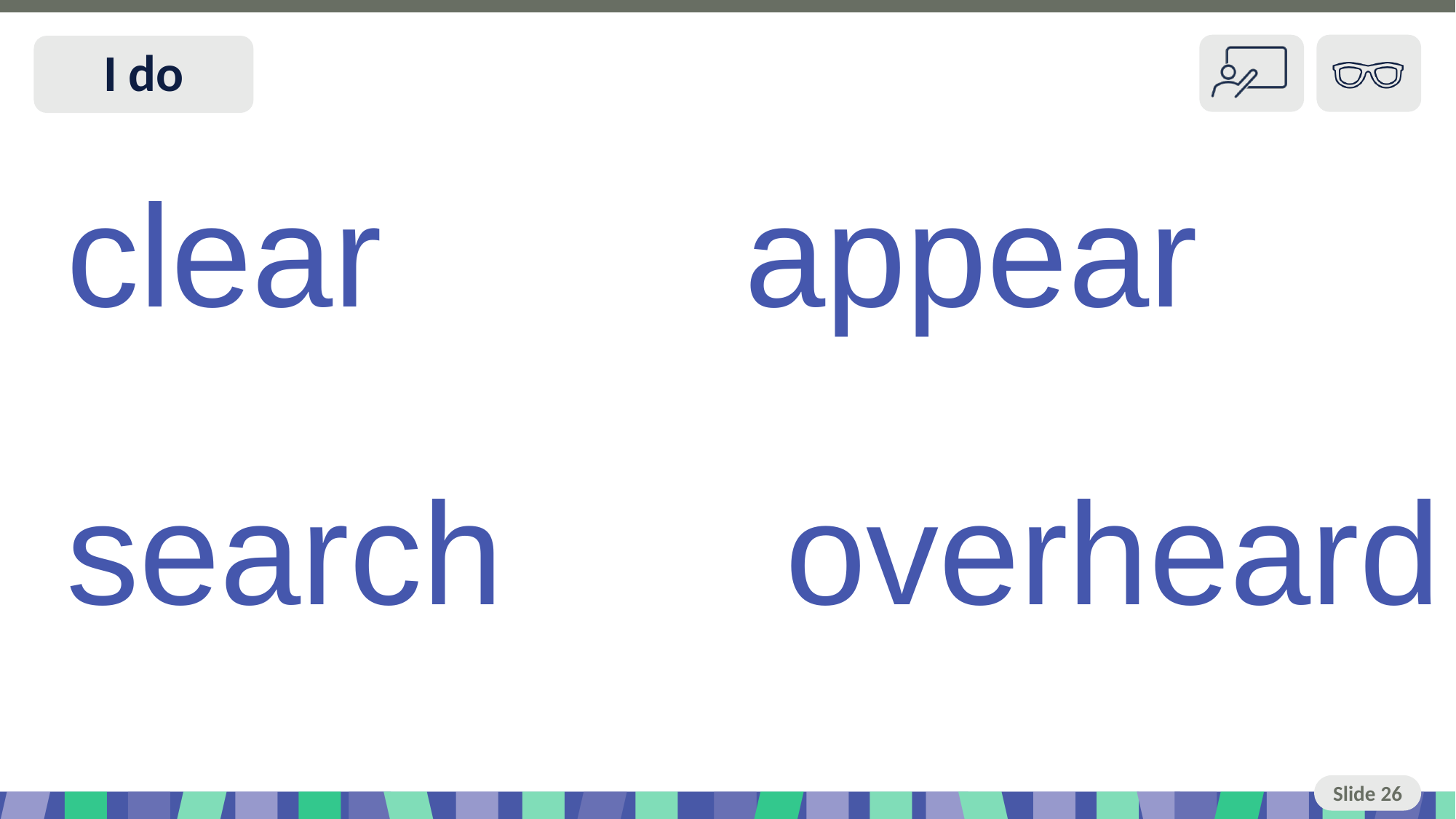

Slide 26 I do
clear         appear
search       overheard